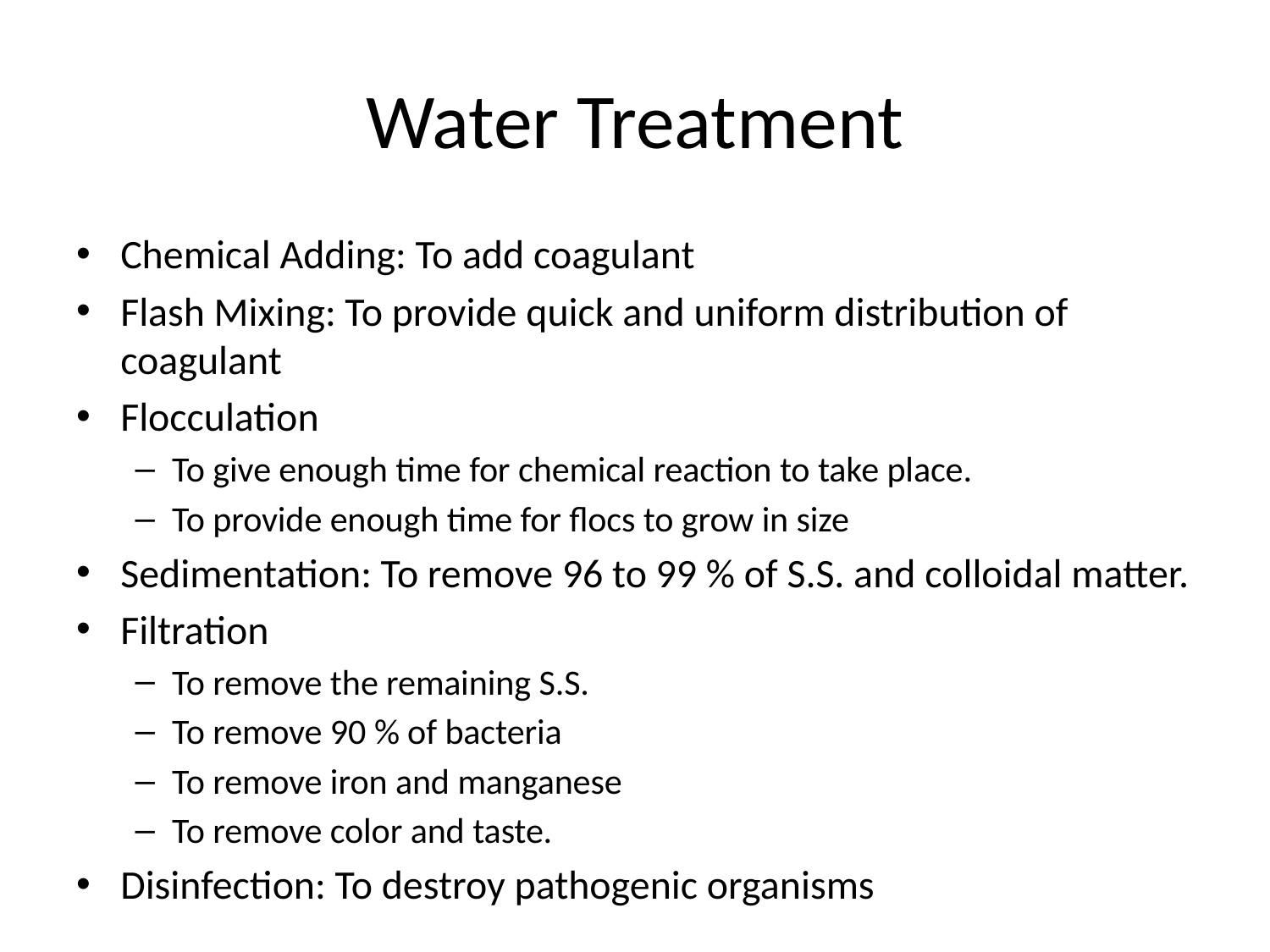

# Water Treatment
Chemical Adding: To add coagulant
Flash Mixing: To provide quick and uniform distribution of coagulant
Flocculation
To give enough time for chemical reaction to take place.
To provide enough time for flocs to grow in size
Sedimentation: To remove 96 to 99 % of S.S. and colloidal matter.
Filtration
To remove the remaining S.S.
To remove 90 % of bacteria
To remove iron and manganese
To remove color and taste.
Disinfection: To destroy pathogenic organisms